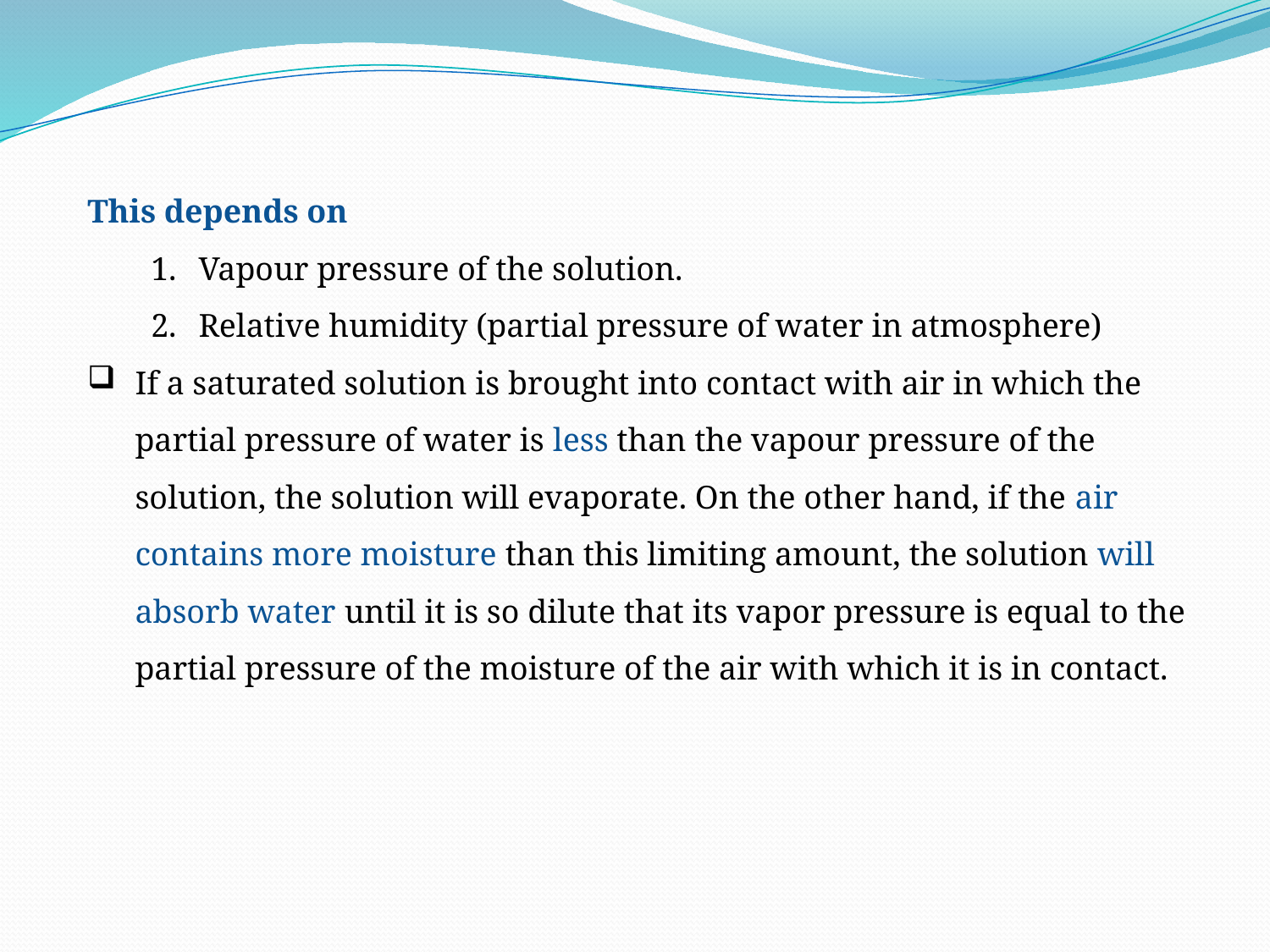

This depends on
Vapour pressure of the solution.
Relative humidity (partial pressure of water in atmosphere)
If a saturated solution is brought into contact with air in which the partial pressure of water is less than the vapour pressure of the solution, the solution will evaporate. On the other hand, if the air contains more moisture than this limiting amount, the solution will absorb water until it is so dilute that its vapor pressure is equal to the partial pressure of the moisture of the air with which it is in contact.